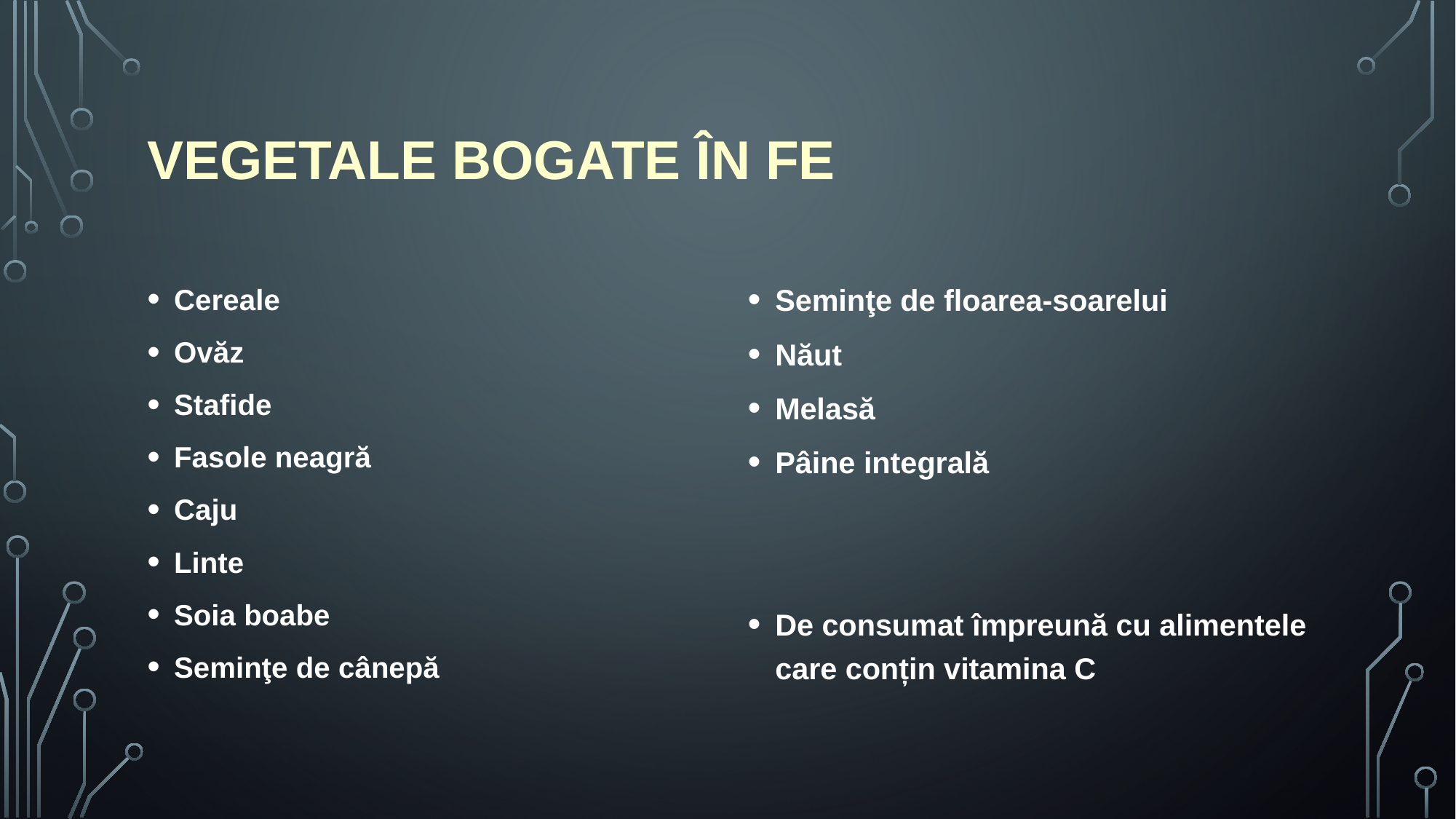

# Vegetale bogate în Fe
Cereale
Ovăz
Stafide
Fasole neagră
Caju
Linte
Soia boabe
Seminţe de cânepă
Seminţe de floarea-soarelui
Năut
Melasă
Pâine integrală

De consumat împreună cu alimentele care conțin vitamina C